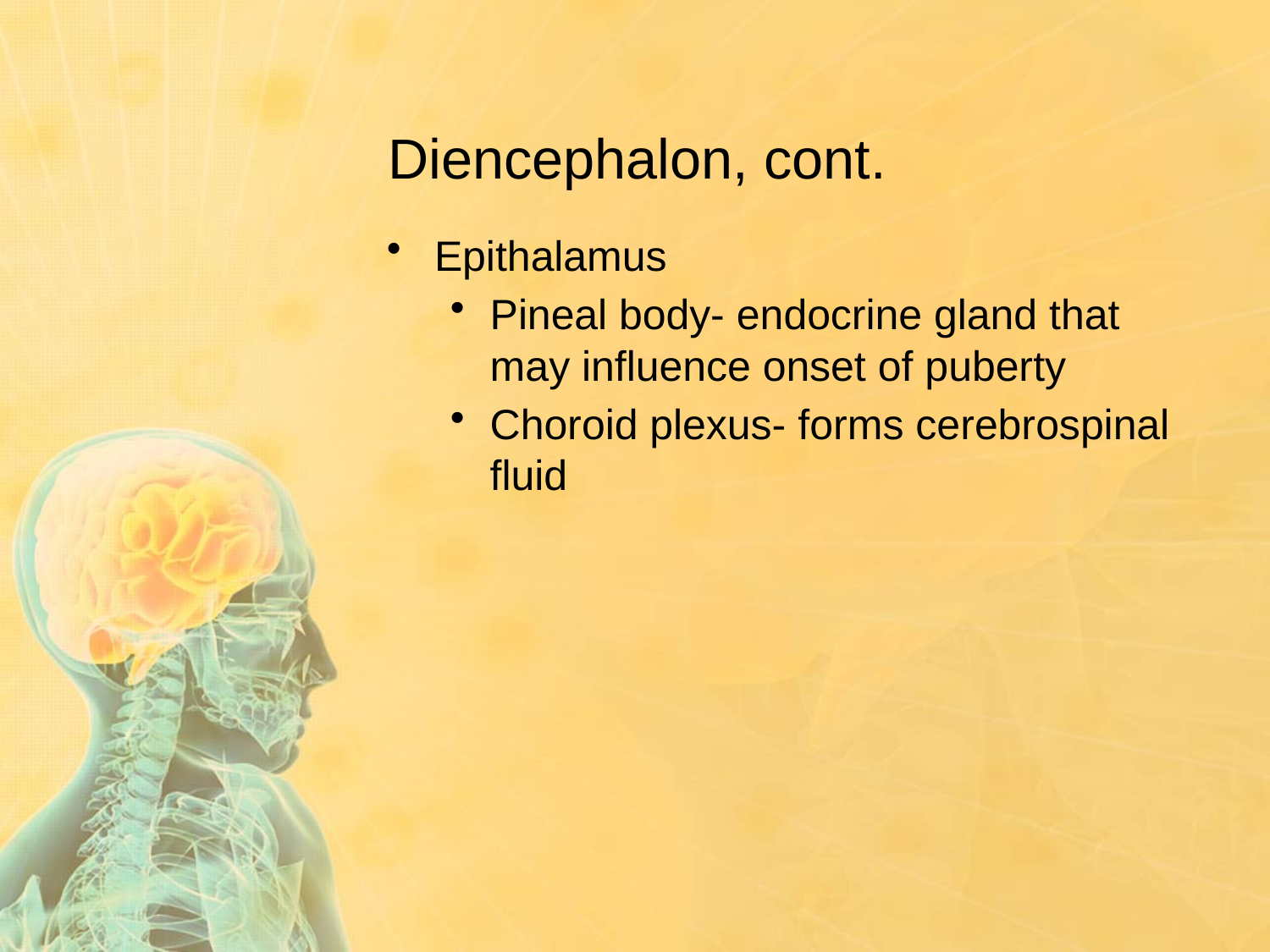

# Diencephalon, cont.
Epithalamus
Pineal body- endocrine gland that    may influence onset of puberty
Choroid plexus- forms cerebrospinal fluid